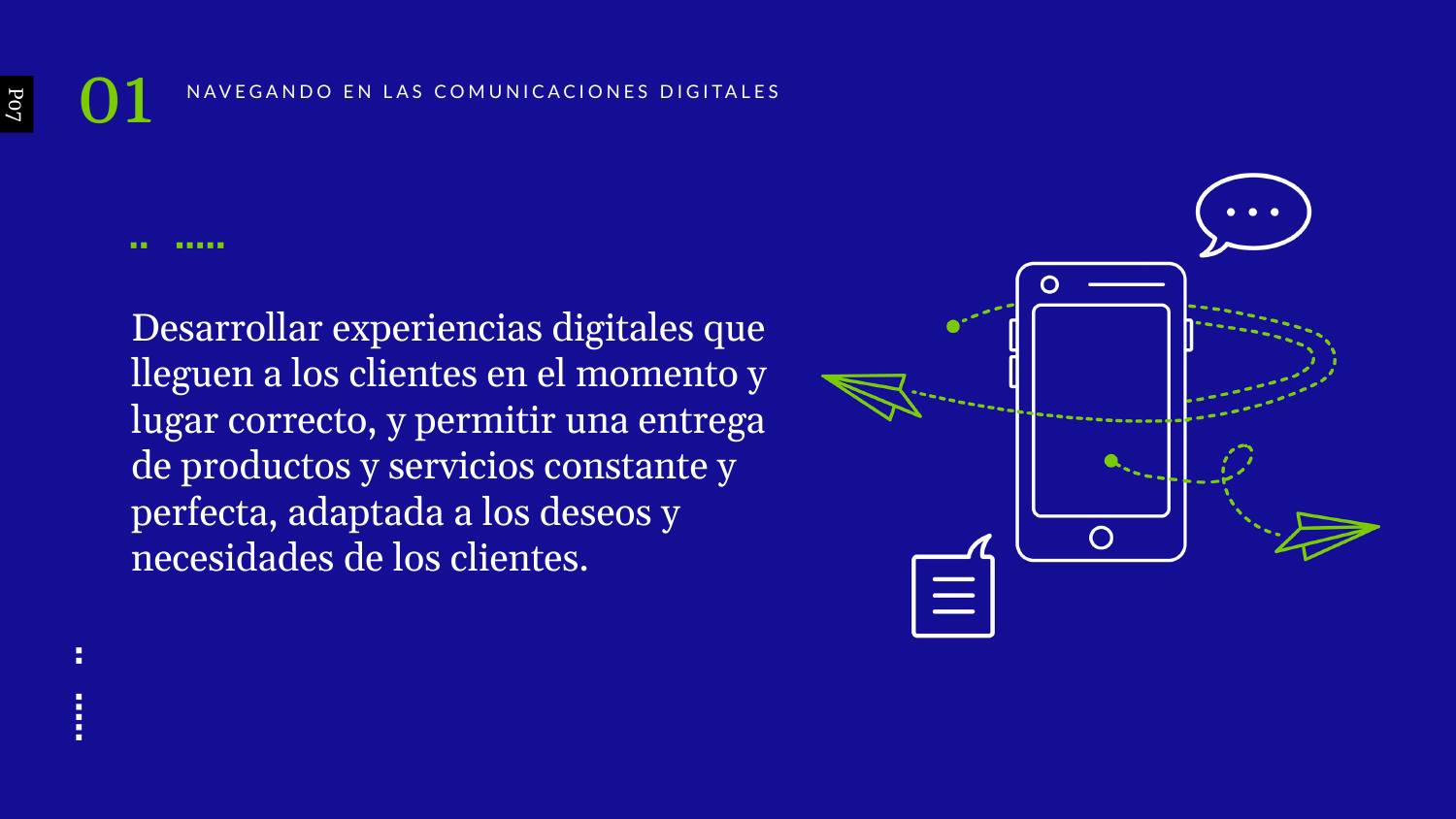

01
Navegando en las Comunicaciones digitales
P07
Desarrollar experiencias digitales que lleguen a los clientes en el momento y lugar correcto, y permitir una entrega de productos y servicios constante y perfecta, adaptada a los deseos y necesidades de los clientes.